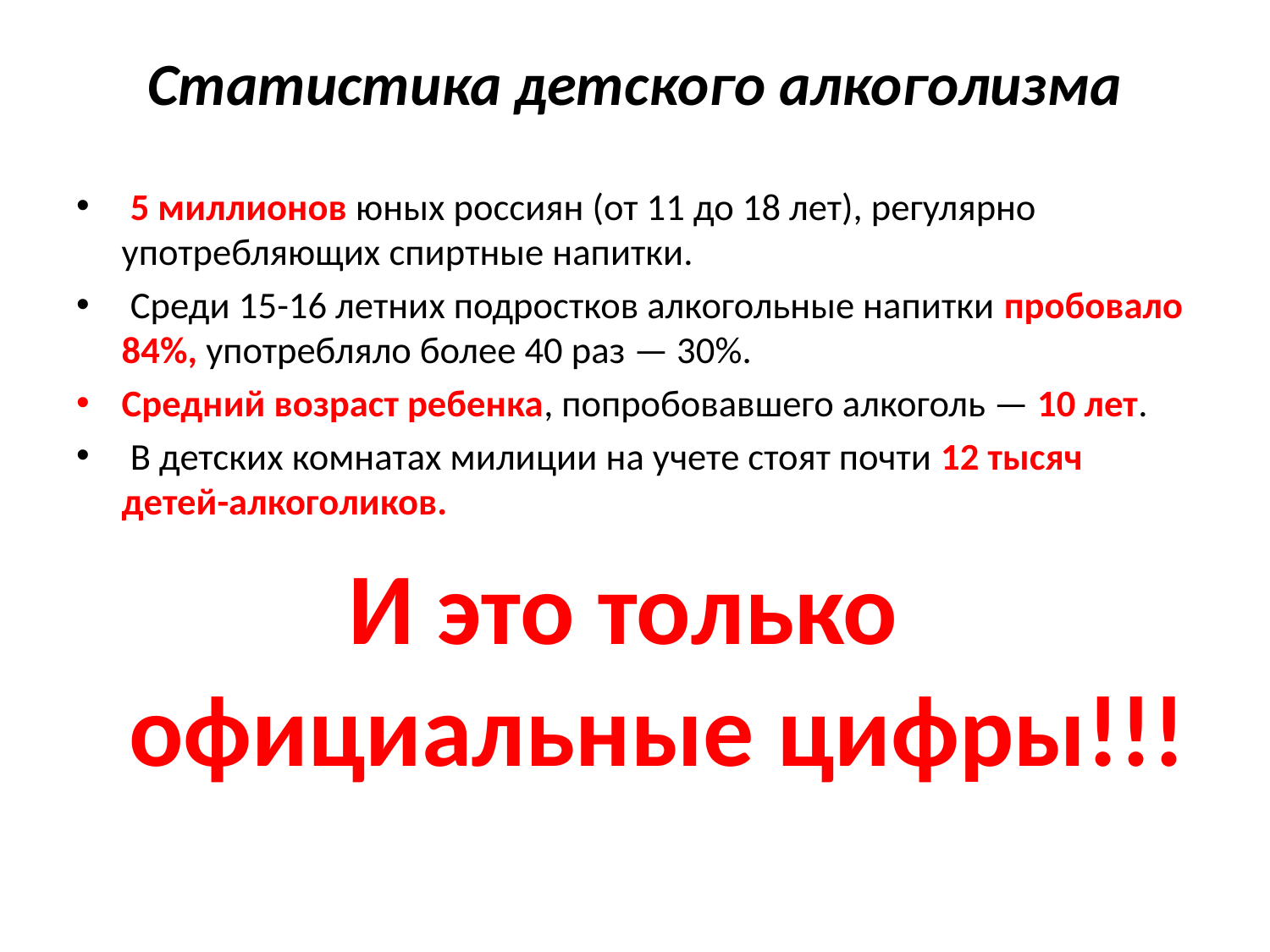

# Статистика детского алкоголизма
 5 миллионов юных россиян (от 11 до 18 лет), регулярно употребляющих спиртные напитки.
 Среди 15-16 летних подростков алкогольные напитки пробовало 84%, употребляло более 40 раз — 30%.
Средний возраст ребенка, попробовавшего алкоголь — 10 лет.
 В детских комнатах милиции на учете стоят почти 12 тысяч детей-алкоголиков.
  И это только    официальные цифры!!!